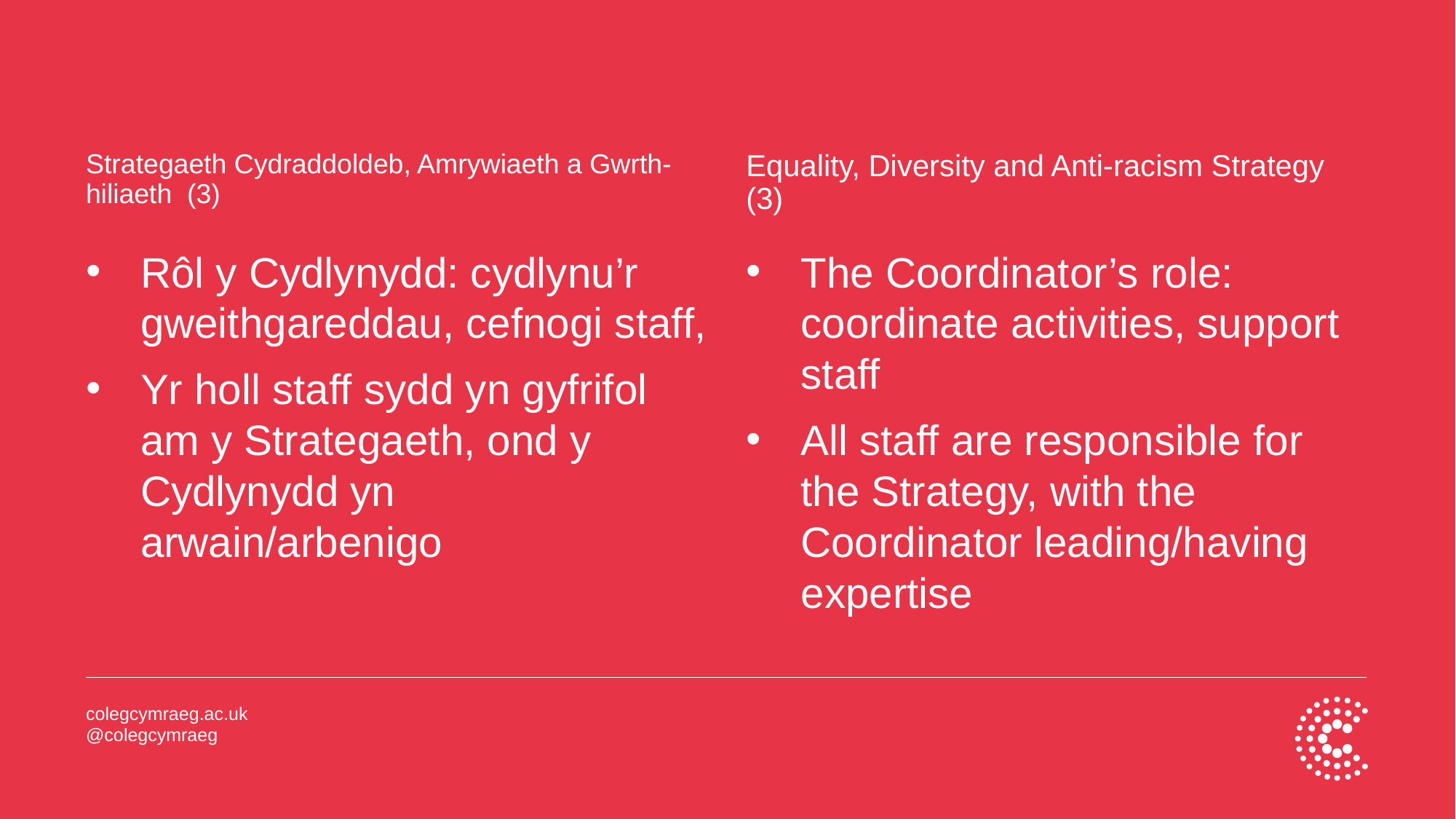

# Strategaeth Cydraddoldeb, Amrywiaeth a Gwrth-hiliaeth  (3)
Equality, Diversity and Anti-racism Strategy (3)
Rôl y Cydlynydd: cydlynu’r gweithgareddau, cefnogi staff,
Yr holl staff sydd yn gyfrifol am y Strategaeth, ond y Cydlynydd yn arwain/arbenigo

The Coordinator’s role: coordinate activities, support staff
All staff are responsible for the Strategy, with the Coordinator leading/having expertise